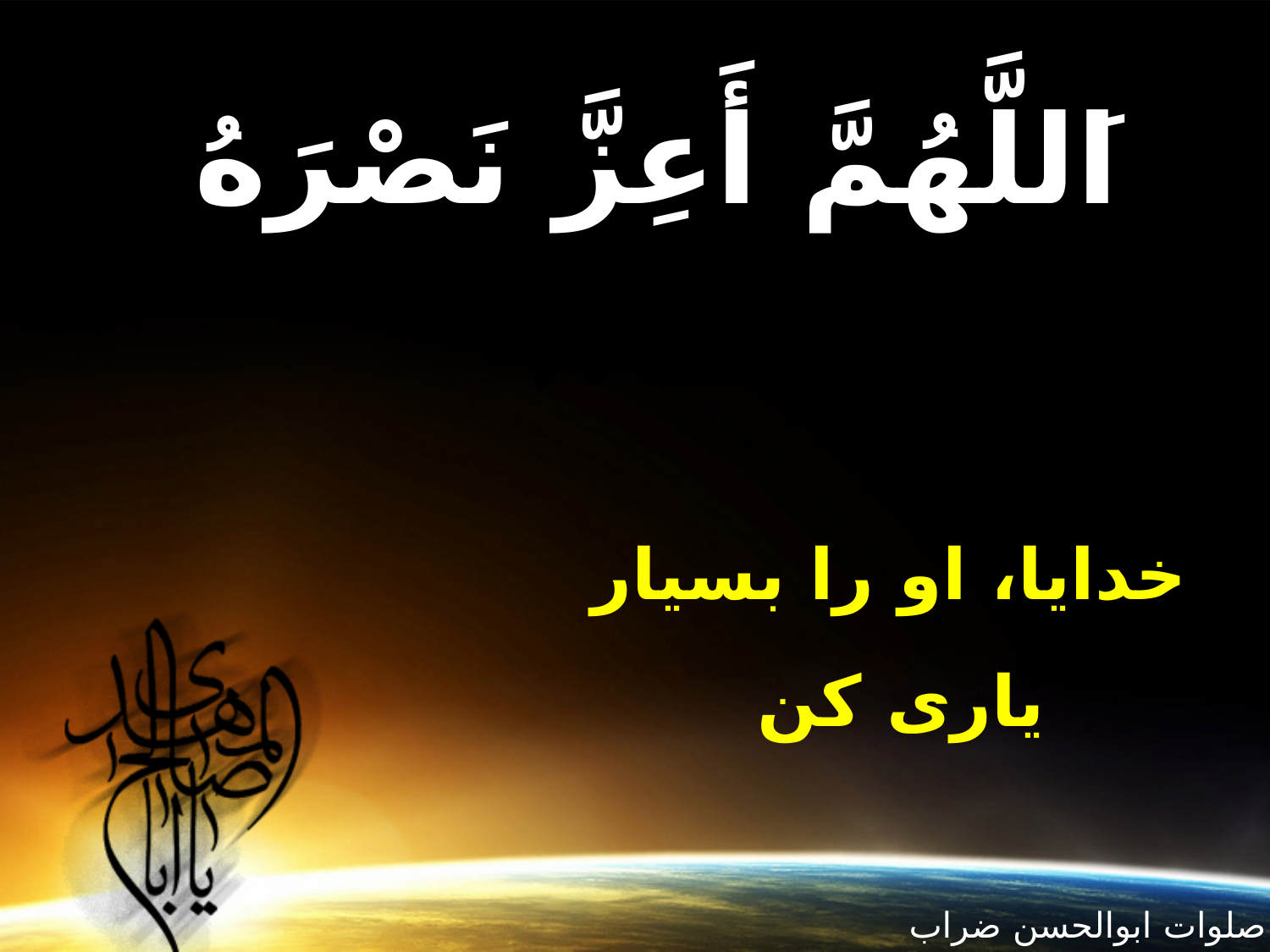

اَللَّهُمَّ أَعِزَّ نَصْرَهُ
خدايا، او را بسيار يارى كن